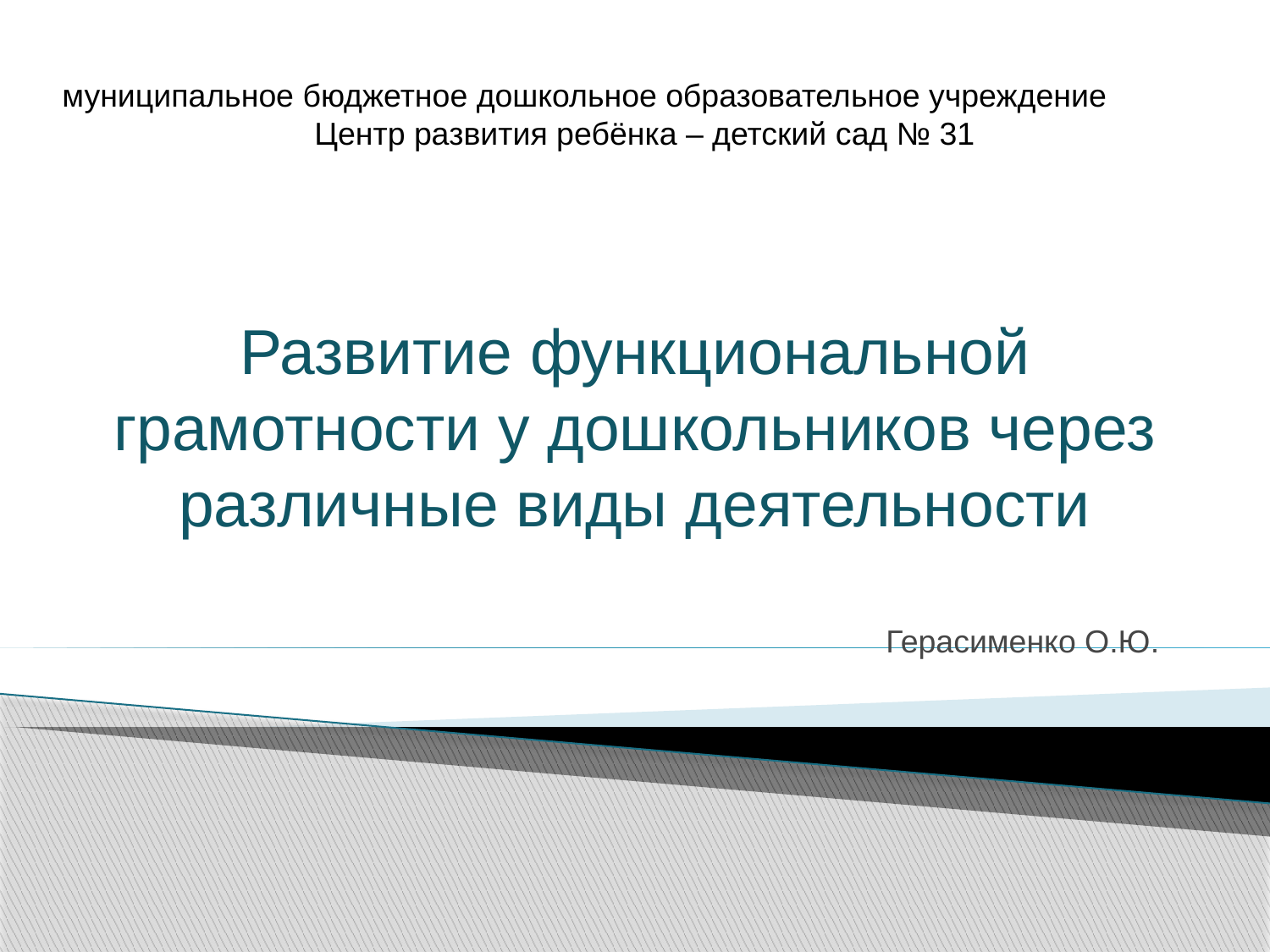

муниципальное бюджетное дошкольное образовательное учреждение
Центр развития ребёнка – детский сад № 31
# Развитие функциональной грамотности у дошкольников через различные виды деятельности
Герасименко О.Ю.